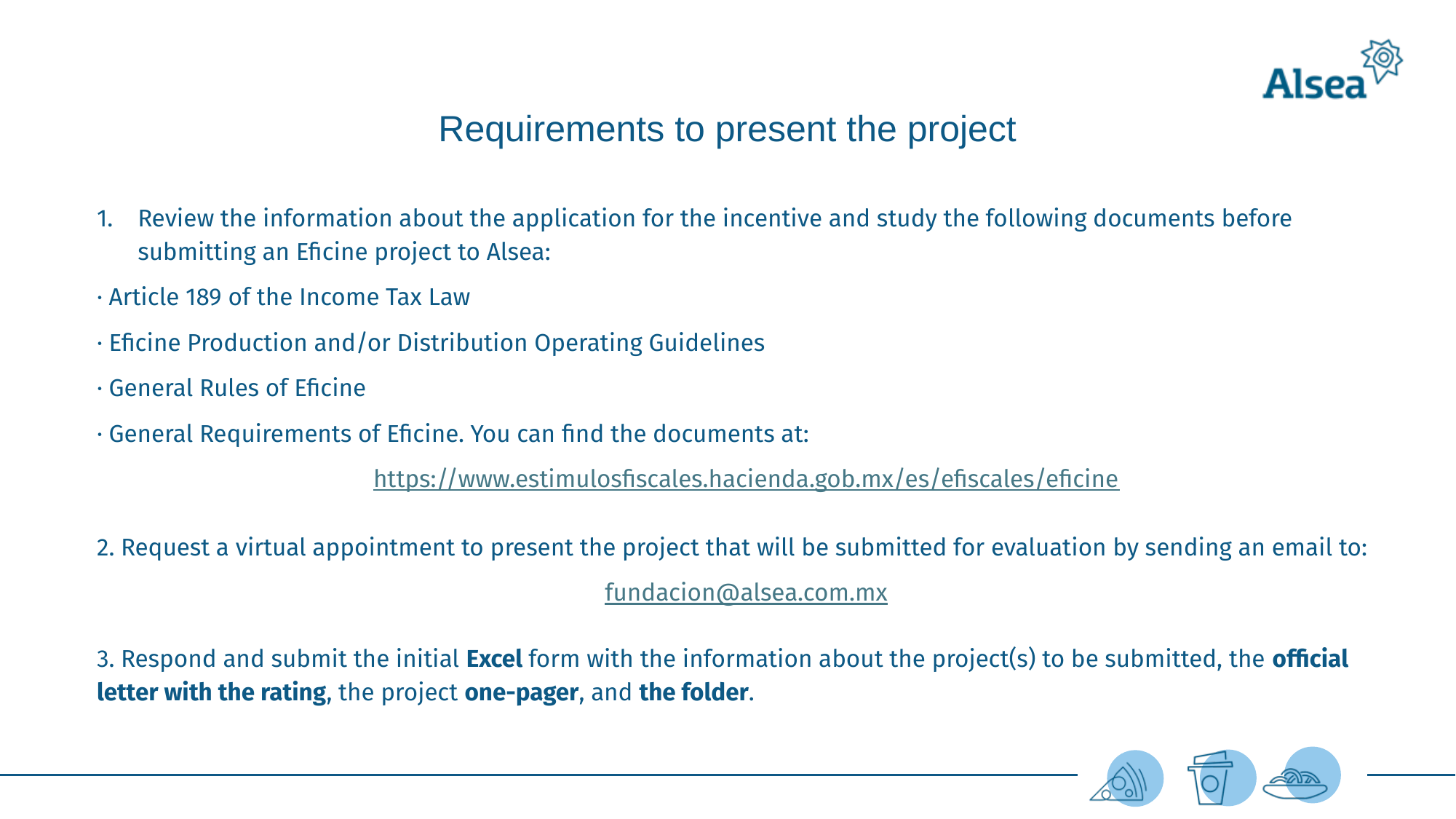

Requirements to present the project
Review the information about the application for the incentive and study the following documents before submitting an Eficine project to Alsea:
· Article 189 of the Income Tax Law
· Eficine Production and/or Distribution Operating Guidelines
· General Rules of Eficine
· General Requirements of Eficine. You can find the documents at:
https://www.estimulosfiscales.hacienda.gob.mx/es/efiscales/eficine

2. Request a virtual appointment to present the project that will be submitted for evaluation by sending an email to:
fundacion@alsea.com.mx

3. Respond and submit the initial Excel form with the information about the project(s) to be submitted, the official letter with the rating, the project one-pager, and the folder.